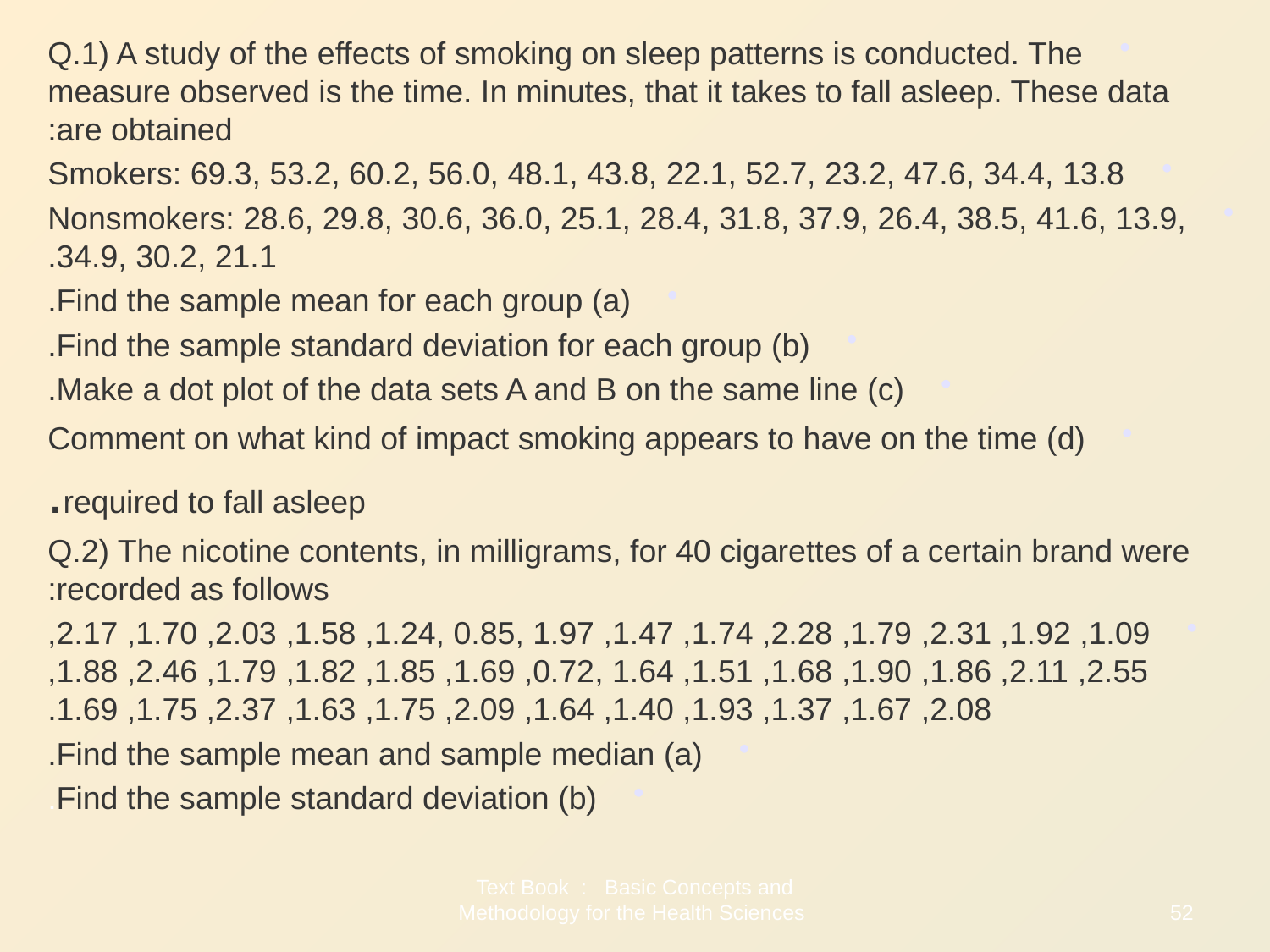

Q.1) A study of the effects of smoking on sleep patterns is conducted. The measure observed is the time. In minutes, that it takes to fall asleep. These data are obtained:
Smokers: 69.3, 53.2, 60.2, 56.0, 48.1, 43.8, 22.1, 52.7, 23.2, 47.6, 34.4, 13.8
Nonsmokers: 28.6, 29.8, 30.6, 36.0, 25.1, 28.4, 31.8, 37.9, 26.4, 38.5, 41.6, 13.9, 34.9, 30.2, 21.1.
(a) Find the sample mean for each group.
(b) Find the sample standard deviation for each group.
(c) Make a dot plot of the data sets A and B on the same line.
(d) Comment on what kind of impact smoking appears to have on the time required to fall asleep.
Q.2) The nicotine contents, in milligrams, for 40 cigarettes of a certain brand were recorded as follows:
1.09, 1.92, 2.31, 1.79, 2.28, 1.74, 1.47, 1.97 ,0.85 ,1.24, 1.58, 2.03, 1.70, 2.17, 2.55, 2.11, 1.86, 1.90, 1.68, 1.51, 1.64 ,0.72, 1.69, 1.85, 1.82, 1.79, 2.46, 1.88, 2.08, 1.67, 1.37, 1.93, 1.40, 1.64, 2.09, 1.75, 1.63, 2.37, 1.75, 1.69.
(a) Find the sample mean and sample median.
(b) Find the sample standard deviation.

Text Book  :   Basic Concepts and Methodology for the Health Sciences
52